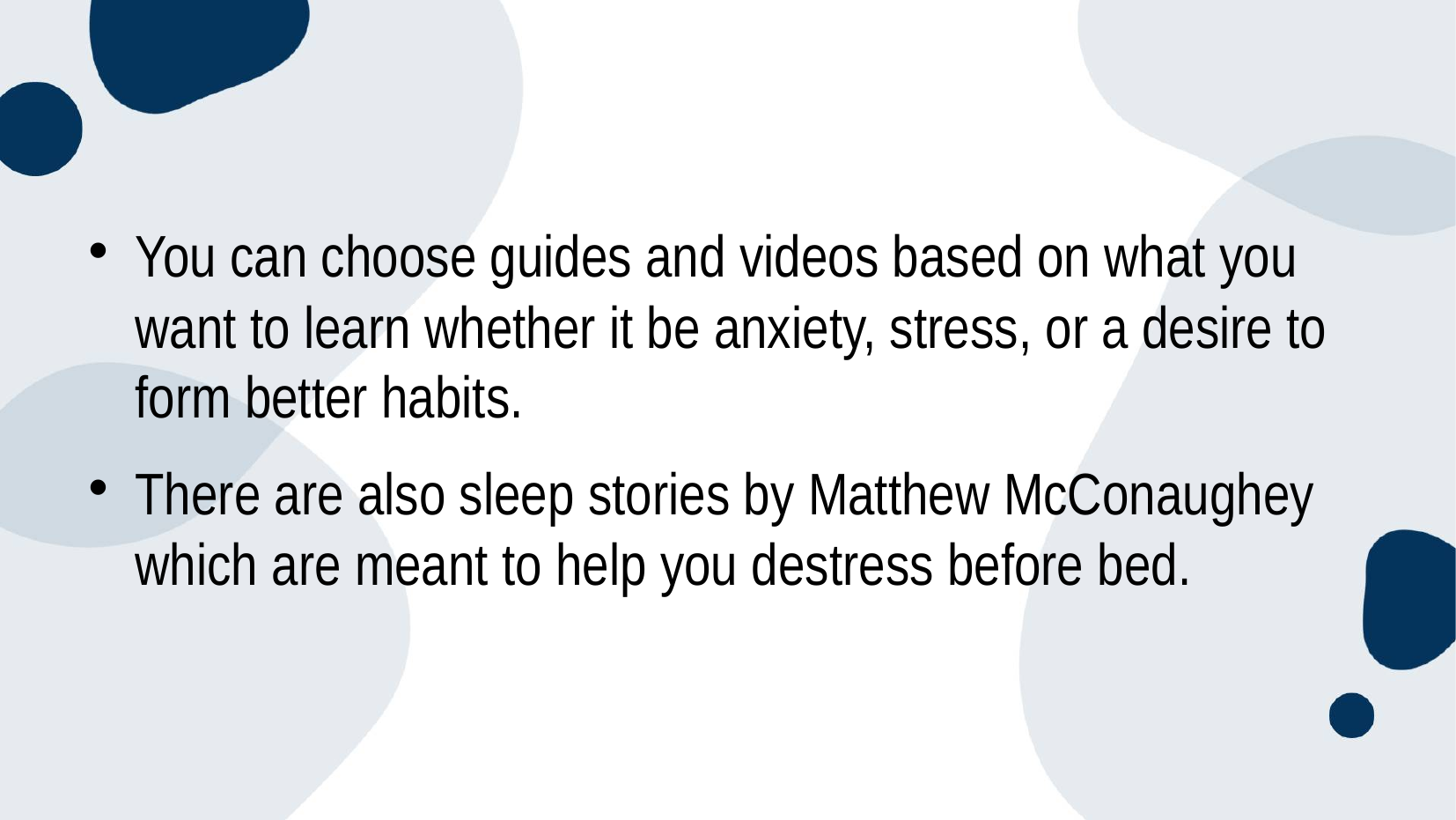

You can choose guides and videos based on what you want to learn whether it be anxiety, stress, or a desire to form better habits.
There are also sleep stories by Matthew McConaughey which are meant to help you destress before bed.